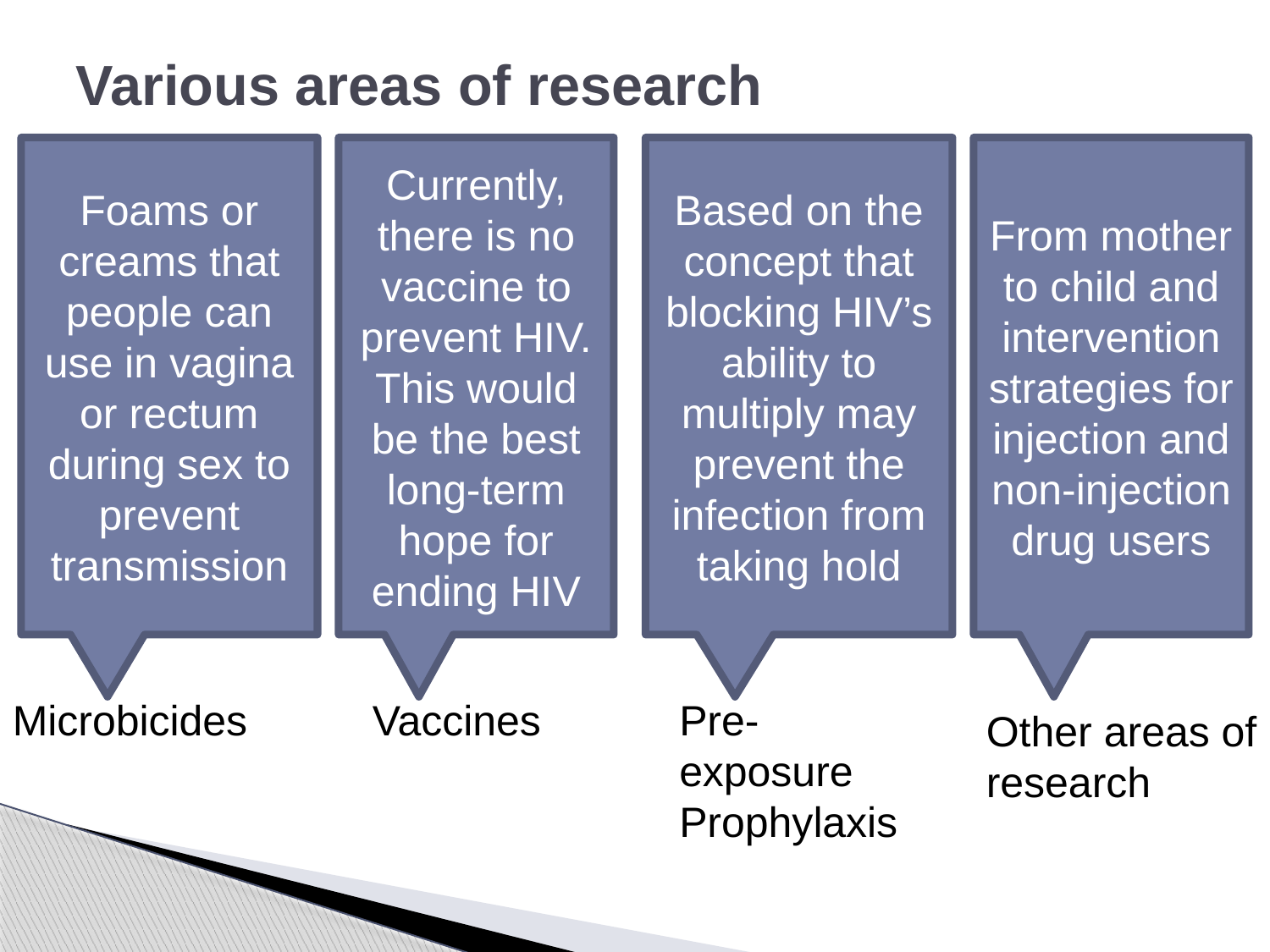

# Various areas of research
Foams or creams that people can use in vagina or rectum during sex to prevent transmission
Currently, there is no vaccine to prevent HIV. This would be the best long-term hope for ending HIV
Based on the concept that blocking HIV’s ability to multiply may prevent the infection from taking hold
From mother to child and intervention strategies for injection and non-injection drug users

Microbicides
Vaccines
Pre-exposure Prophylaxis
Other areas of research